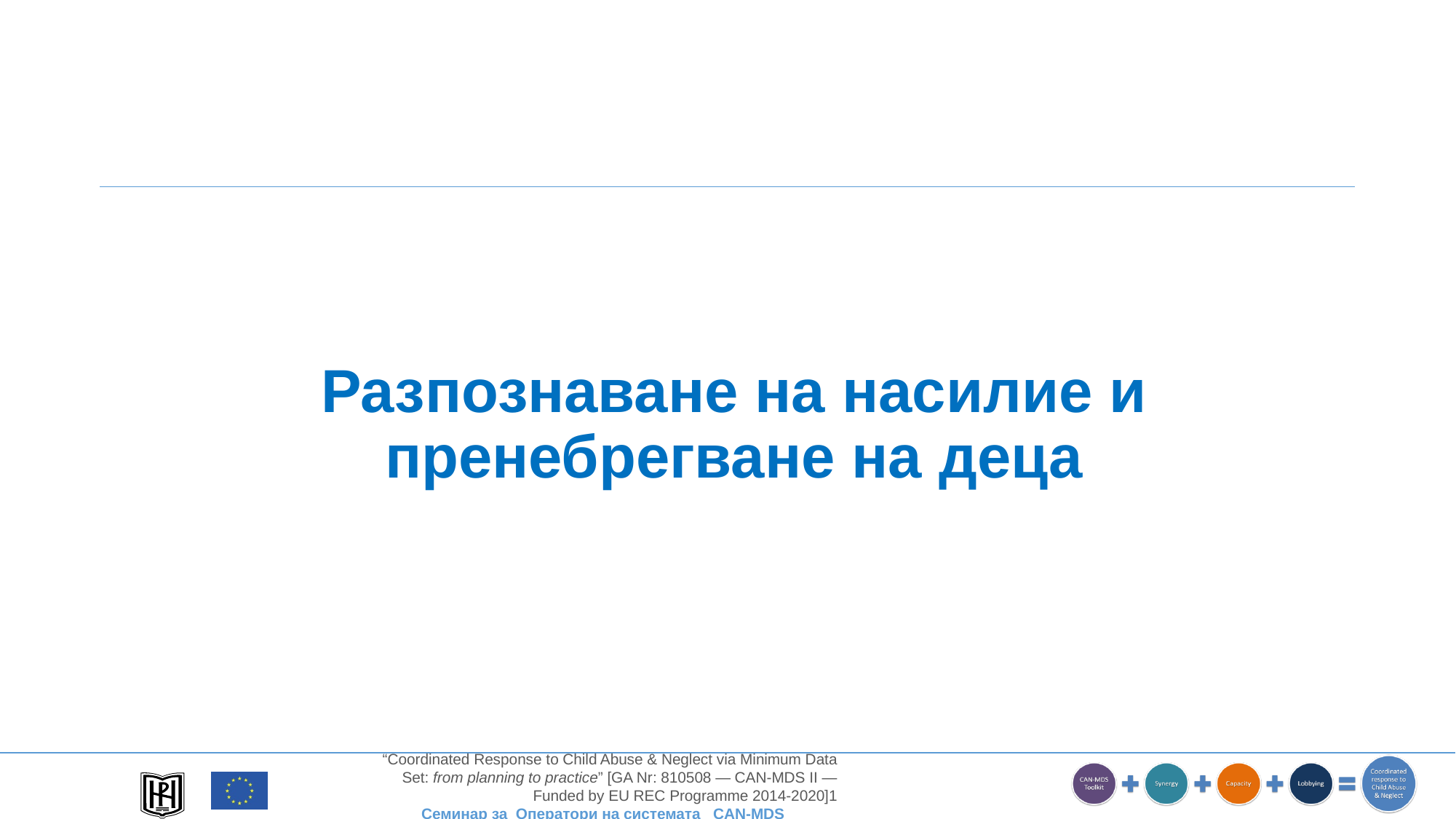

# Разпознаване на насилие и пренебрегване на деца